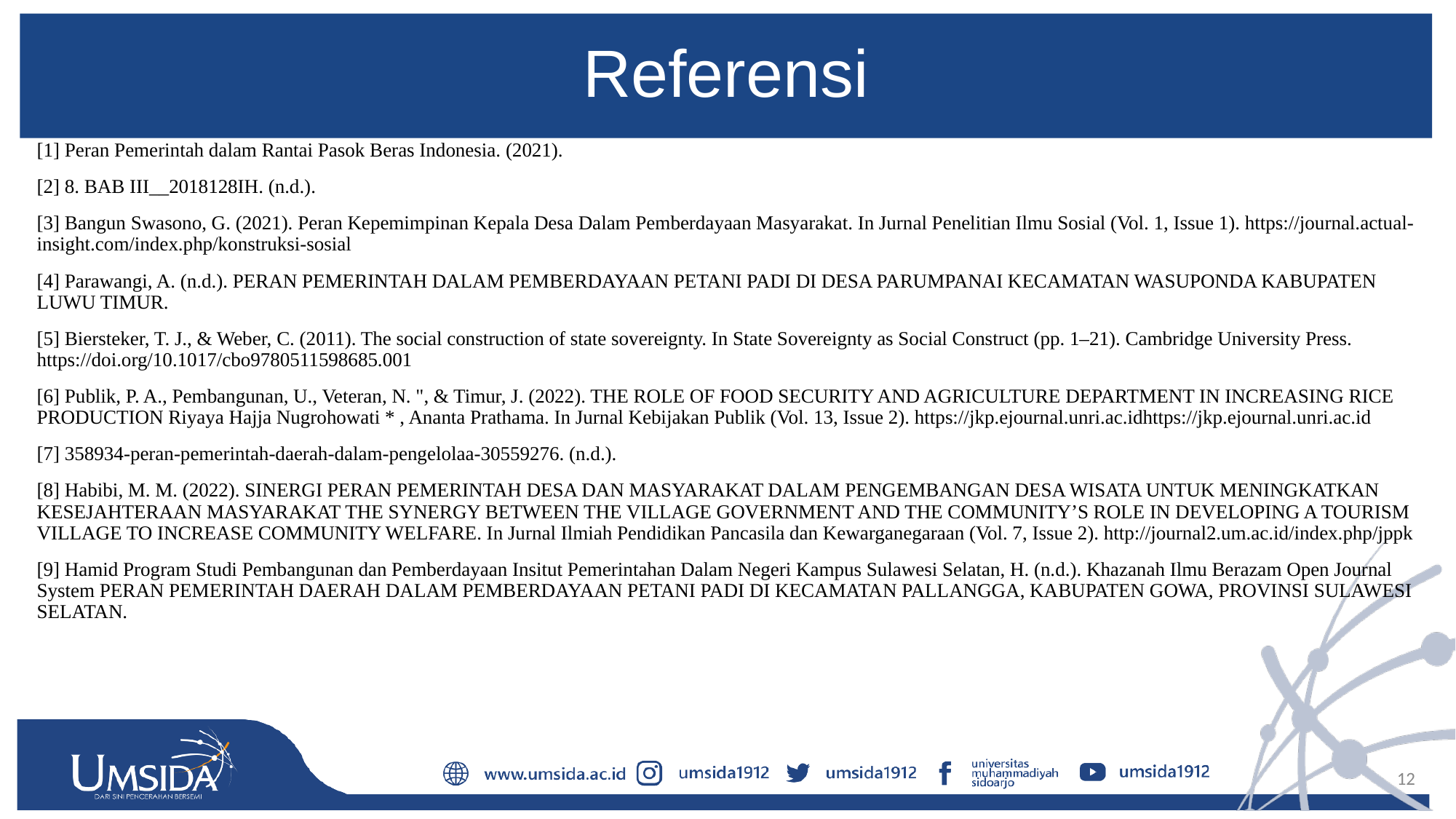

# Referensi
[1] Peran Pemerintah dalam Rantai Pasok Beras Indonesia. (2021).
[2] 8. BAB III__2018128IH. (n.d.).
[3] Bangun Swasono, G. (2021). Peran Kepemimpinan Kepala Desa Dalam Pemberdayaan Masyarakat. In Jurnal Penelitian Ilmu Sosial (Vol. 1, Issue 1). https://journal.actual-insight.com/index.php/konstruksi-sosial
[4] Parawangi, A. (n.d.). PERAN PEMERINTAH DALAM PEMBERDAYAAN PETANI PADI DI DESA PARUMPANAI KECAMATAN WASUPONDA KABUPATEN LUWU TIMUR.
[5] Biersteker, T. J., & Weber, C. (2011). The social construction of state sovereignty. In State Sovereignty as Social Construct (pp. 1–21). Cambridge University Press. https://doi.org/10.1017/cbo9780511598685.001
[6] Publik, P. A., Pembangunan, U., Veteran, N. ", & Timur, J. (2022). THE ROLE OF FOOD SECURITY AND AGRICULTURE DEPARTMENT IN INCREASING RICE PRODUCTION Riyaya Hajja Nugrohowati * , Ananta Prathama. In Jurnal Kebijakan Publik (Vol. 13, Issue 2). https://jkp.ejournal.unri.ac.idhttps://jkp.ejournal.unri.ac.id
[7] 358934-peran-pemerintah-daerah-dalam-pengelolaa-30559276. (n.d.).
[8] Habibi, M. M. (2022). SINERGI PERAN PEMERINTAH DESA DAN MASYARAKAT DALAM PENGEMBANGAN DESA WISATA UNTUK MENINGKATKAN KESEJAHTERAAN MASYARAKAT THE SYNERGY BETWEEN THE VILLAGE GOVERNMENT AND THE COMMUNITY’S ROLE IN DEVELOPING A TOURISM VILLAGE TO INCREASE COMMUNITY WELFARE. In Jurnal Ilmiah Pendidikan Pancasila dan Kewarganegaraan (Vol. 7, Issue 2). http://journal2.um.ac.id/index.php/jppk
[9] Hamid Program Studi Pembangunan dan Pemberdayaan Insitut Pemerintahan Dalam Negeri Kampus Sulawesi Selatan, H. (n.d.). Khazanah Ilmu Berazam Open Journal System PERAN PEMERINTAH DAERAH DALAM PEMBERDAYAAN PETANI PADI DI KECAMATAN PALLANGGA, KABUPATEN GOWA, PROVINSI SULAWESI SELATAN.